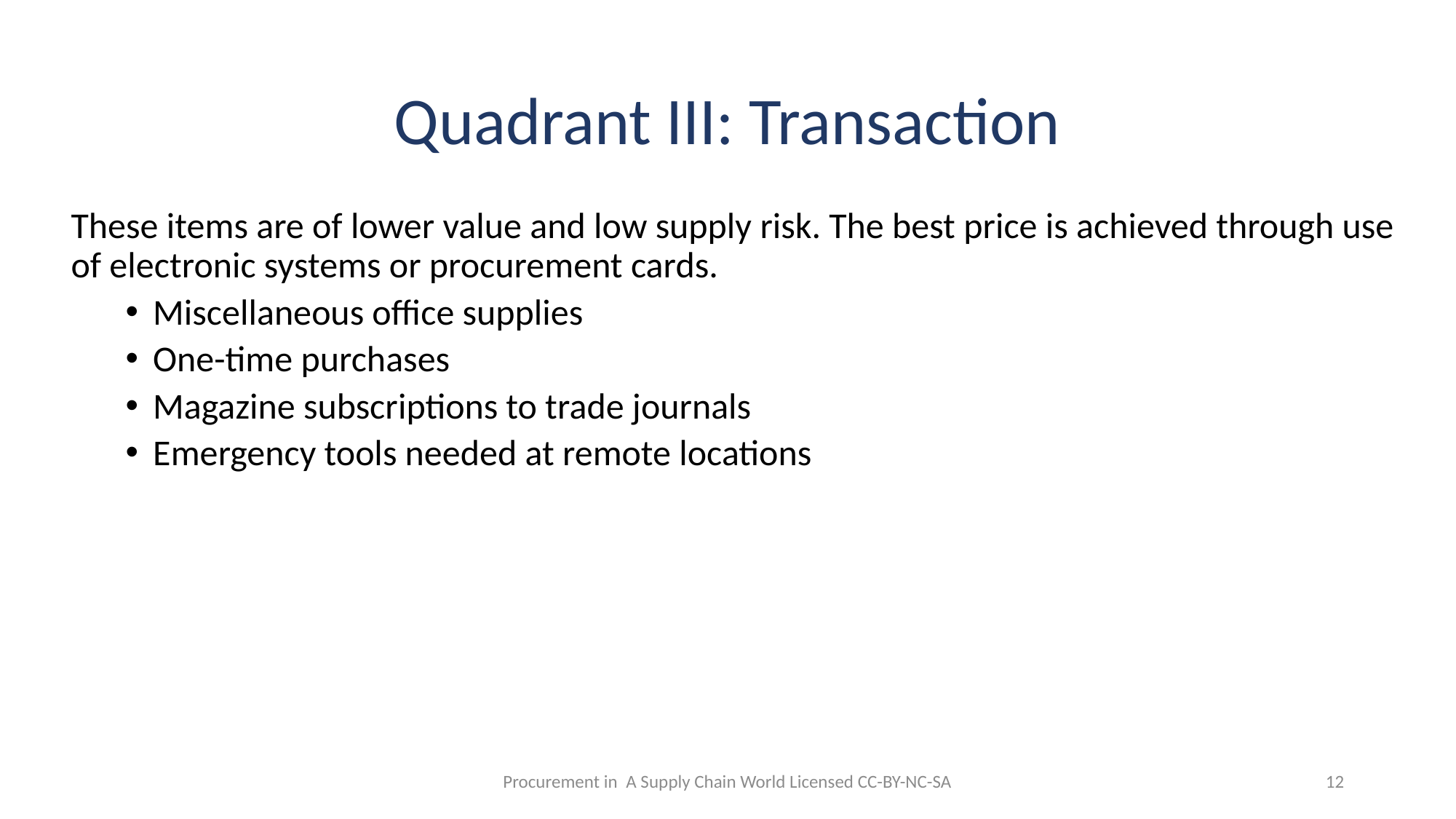

# Quadrant III: Transaction
These items are of lower value and low supply risk. The best price is achieved through use of electronic systems or procurement cards.
Miscellaneous office supplies
One-time purchases
Magazine subscriptions to trade journals
Emergency tools needed at remote locations
Procurement in  A Supply Chain World Licensed CC-BY-NC-SA
12